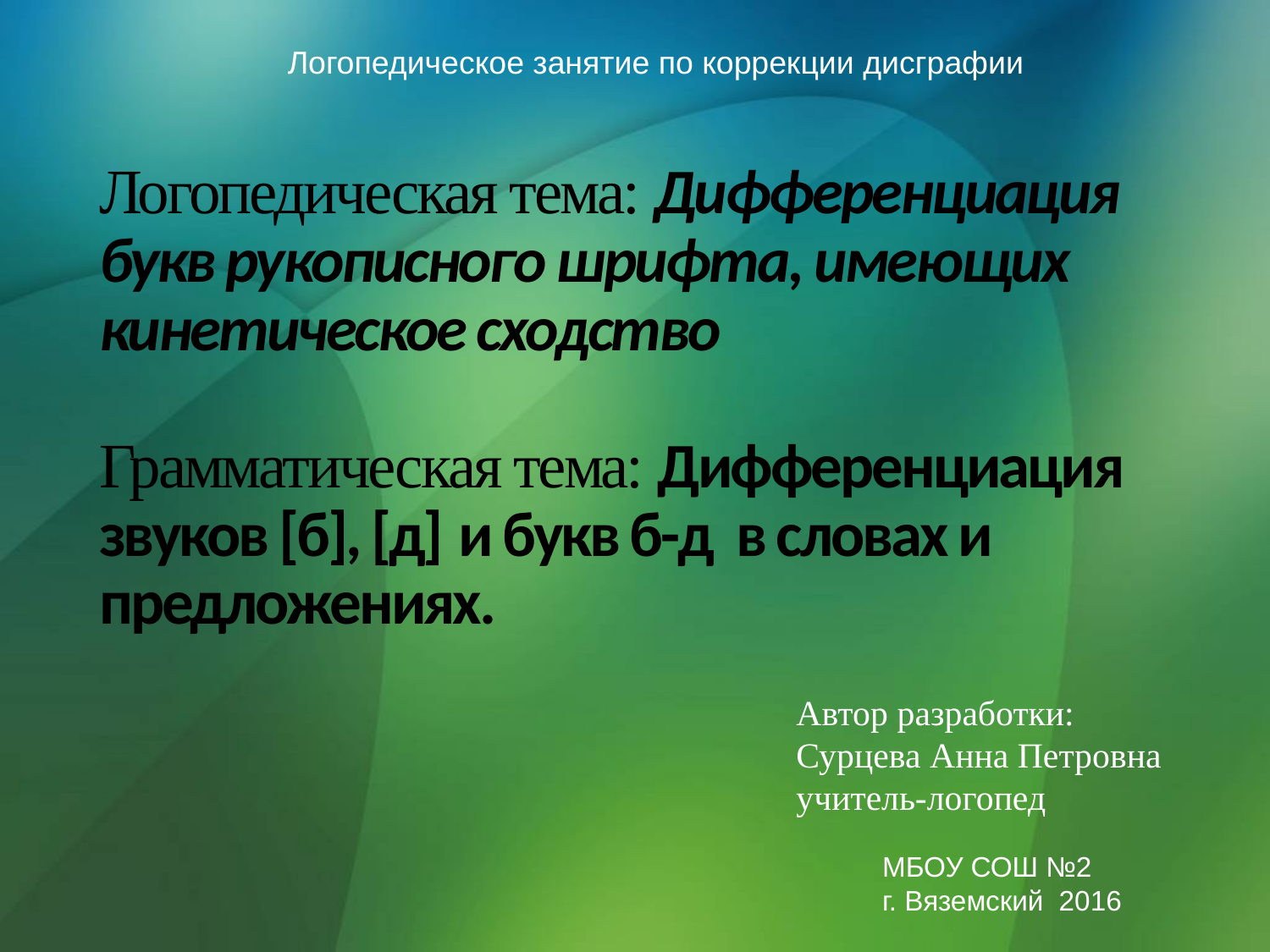

Логопедическое занятие по коррекции дисграфии
# Логопедическая тема: Дифференциация букв рукописного шрифта, имеющих кинетическое сходство Грамматическая тема: Дифференциация звуков [б], [д] и букв б-д  в словах и предложениях.
Автор разработки:
Сурцева Анна Петровна
учитель-логопед
МБОУ СОШ №2
г. Вяземский  2016